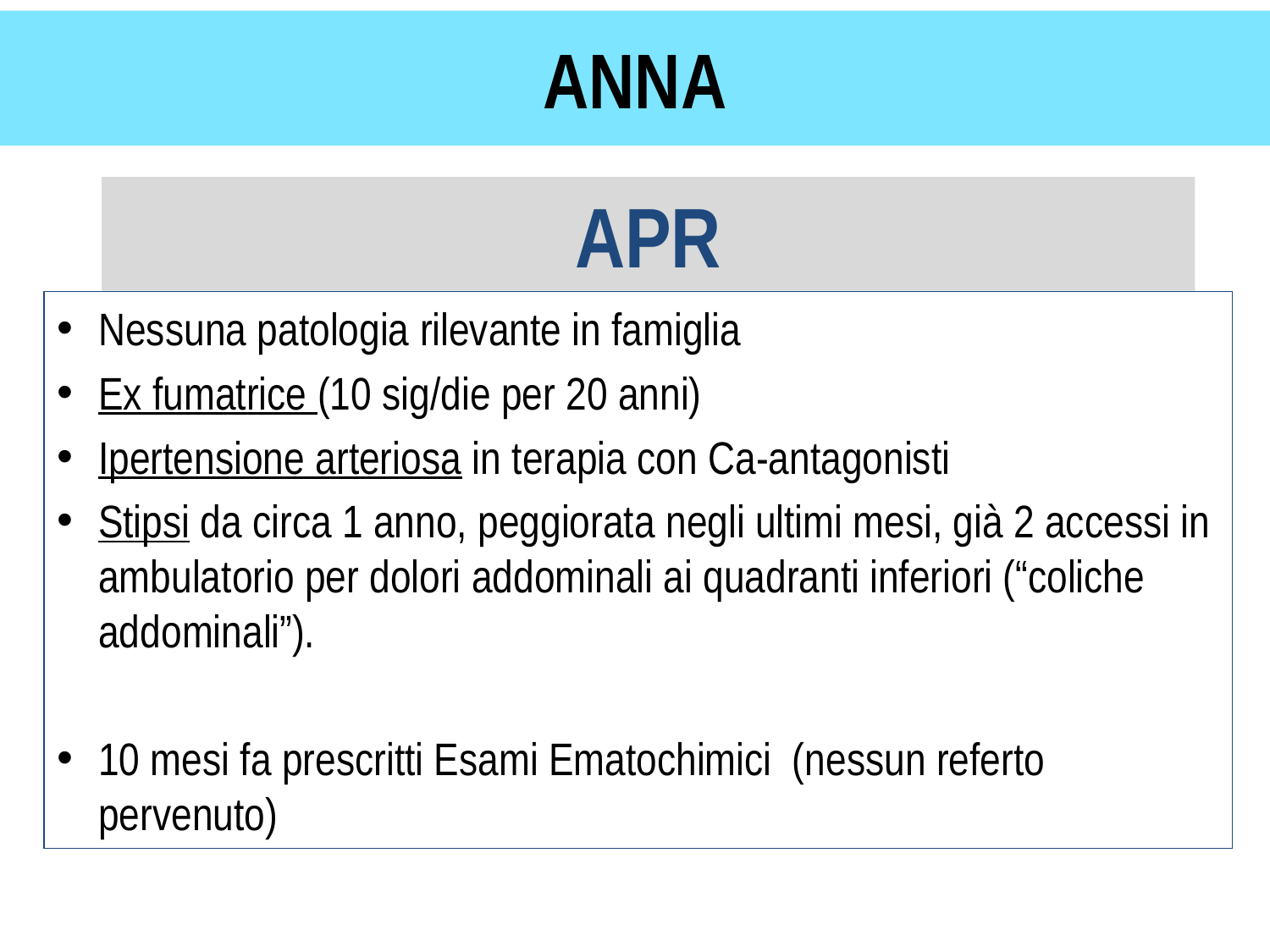

# ANNA
APR
Nessuna patologia rilevante in famiglia
Ex fumatrice (10 sig/die per 20 anni)
Ipertensione arteriosa in terapia con Ca-antagonisti
Stipsi da circa 1 anno, peggiorata negli ultimi mesi, già 2 accessi in ambulatorio per dolori addominali ai quadranti inferiori (“coliche addominali”).

10 mesi fa prescritti Esami Ematochimici  (nessun referto pervenuto)